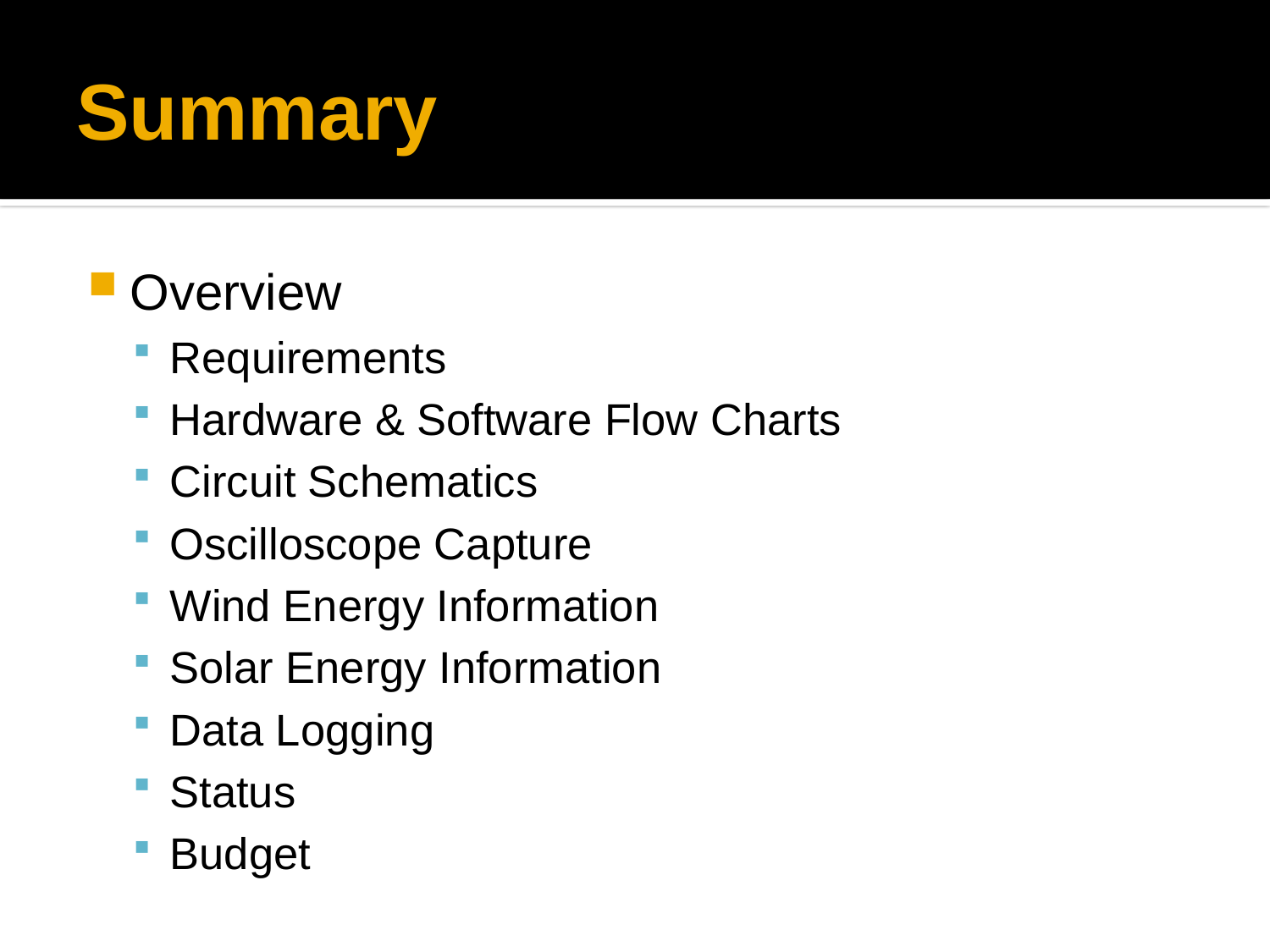

# Summary
Overview
Requirements
Hardware & Software Flow Charts
Circuit Schematics
Oscilloscope Capture
Wind Energy Information
Solar Energy Information
Data Logging
Status
Budget